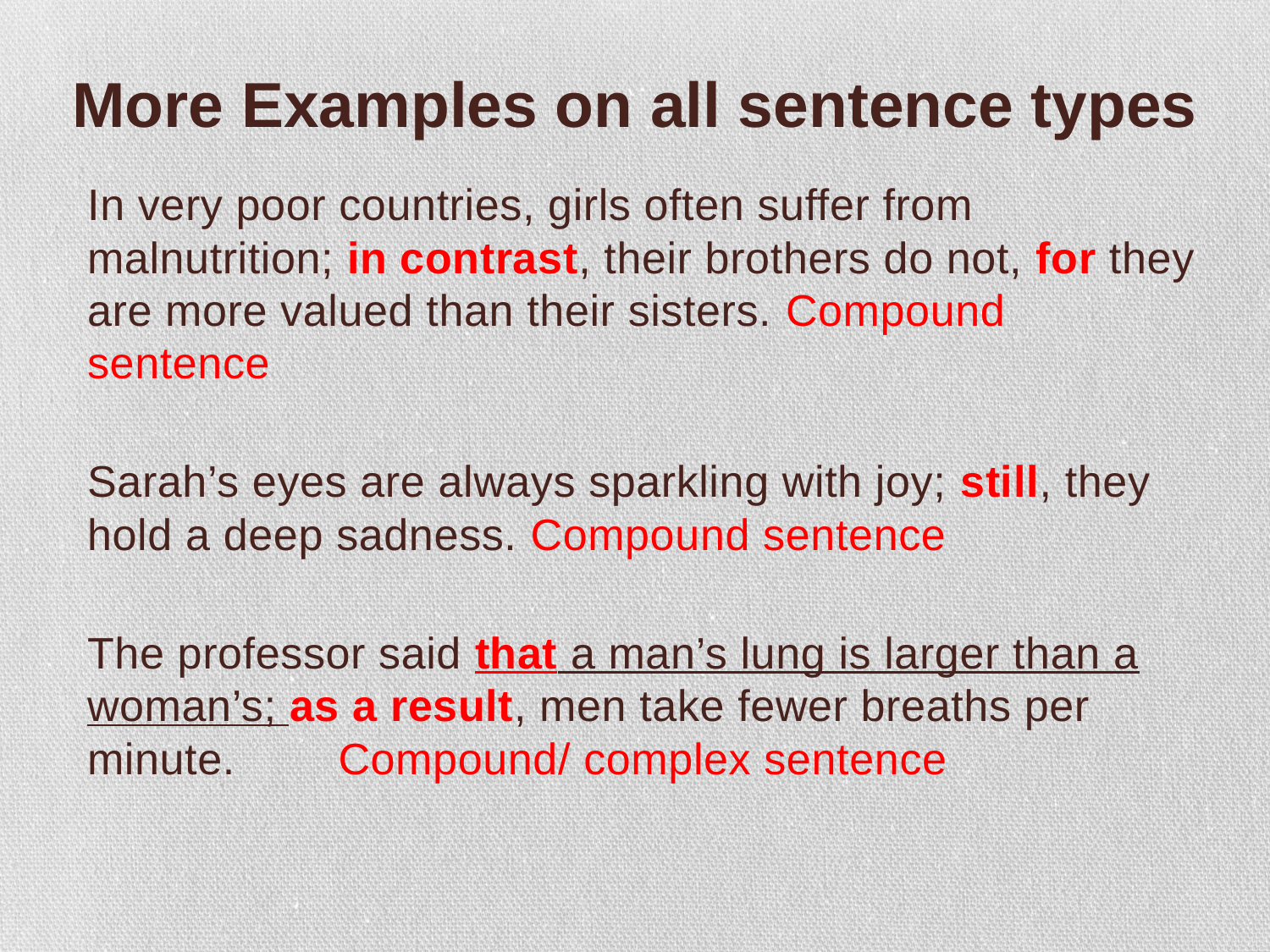

# More Examples on all sentence types
In very poor countries, girls often suffer from malnutrition; in contrast, their brothers do not, for they are more valued than their sisters. Compound sentence

Sarah’s eyes are always sparkling with joy; still, they hold a deep sadness. Compound sentence

The professor said that a man’s lung is larger than a woman’s; as a result, men take fewer breaths per minute.        Compound/ complex sentence
Eman Al-Katheery